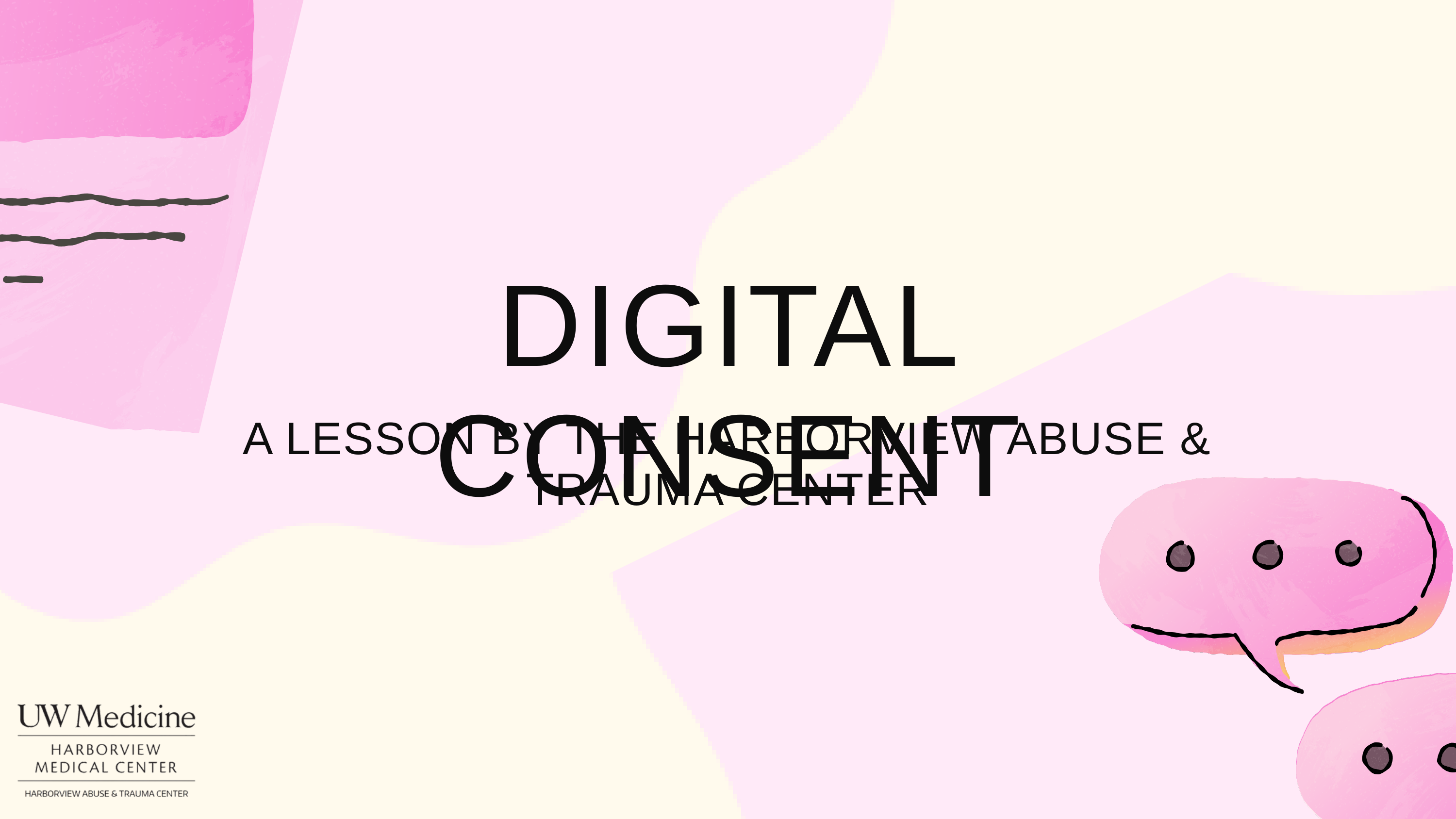

DIGITAL CONSENT

A LESSON BY THE HARBORVIEW ABUSE & TRAUMA CENTER